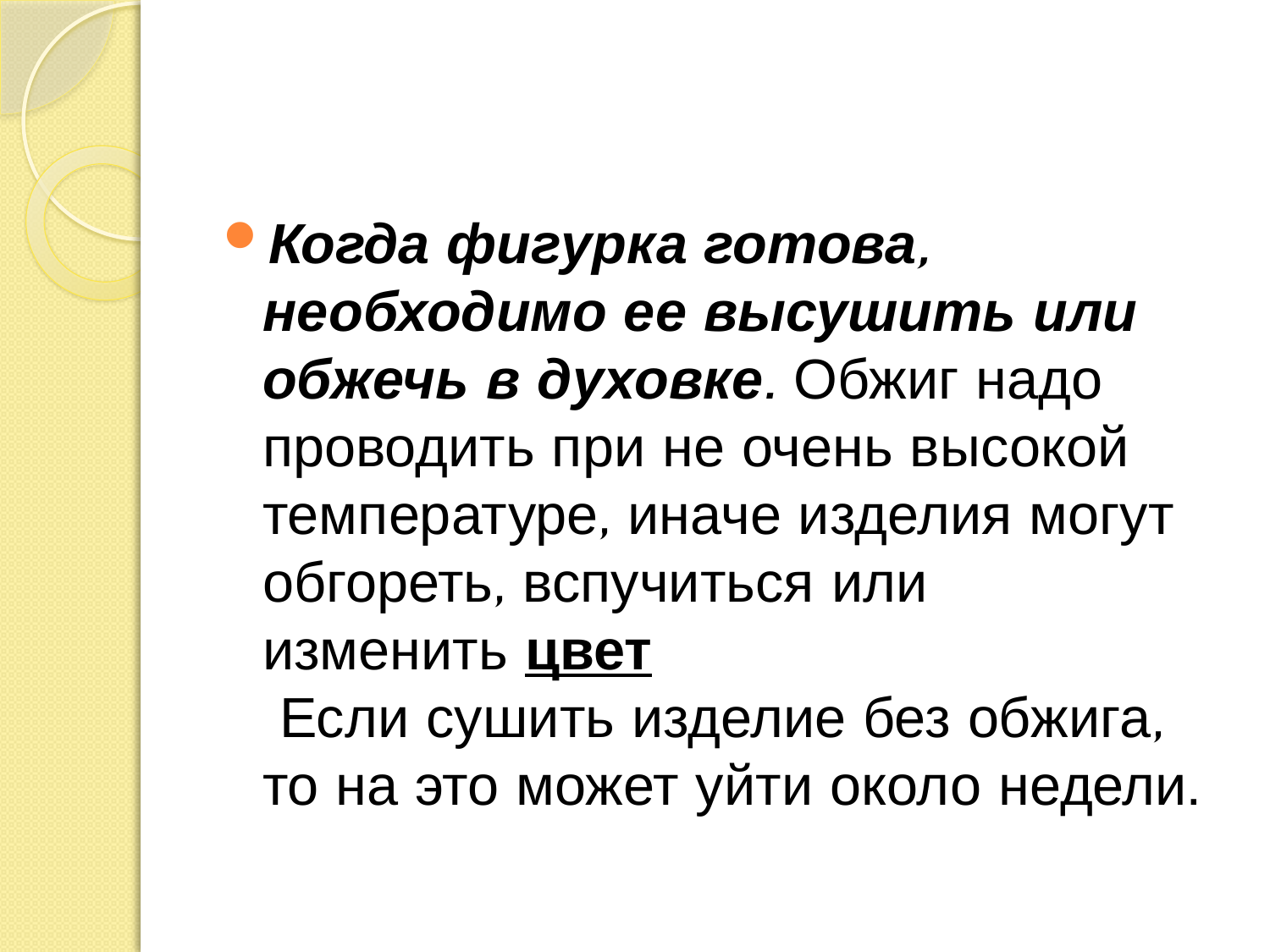

Когда фигурка готова, необходимо ее высушить или обжечь в духовке. Обжиг надо проводить при не очень высокой температуре, иначе изделия могут обгореть, вспучиться или изменить цвет
 Если сушить изделие без обжига, то на это может уйти около недели.